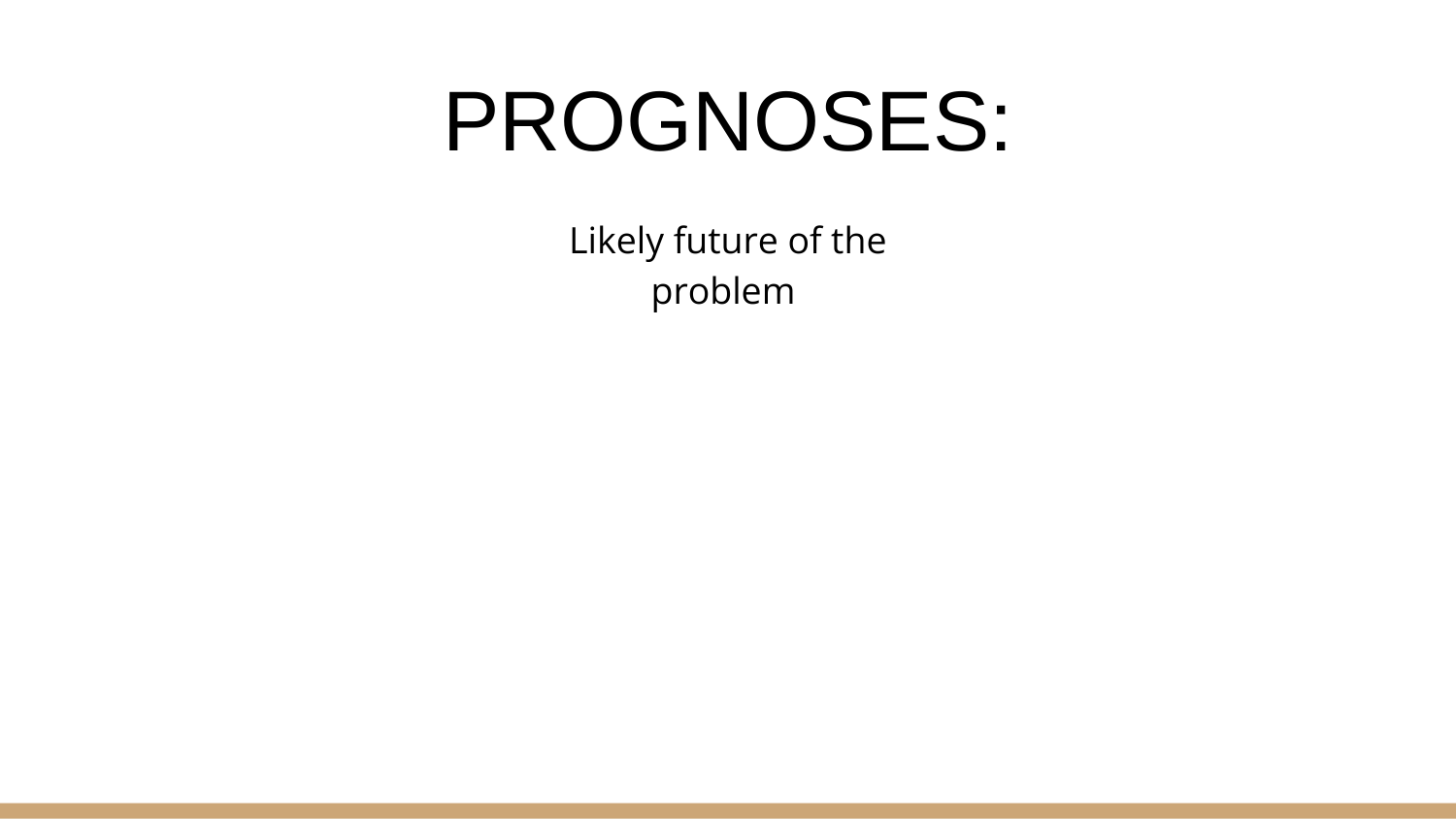

# PROGNOSES:
Likely future of the problem